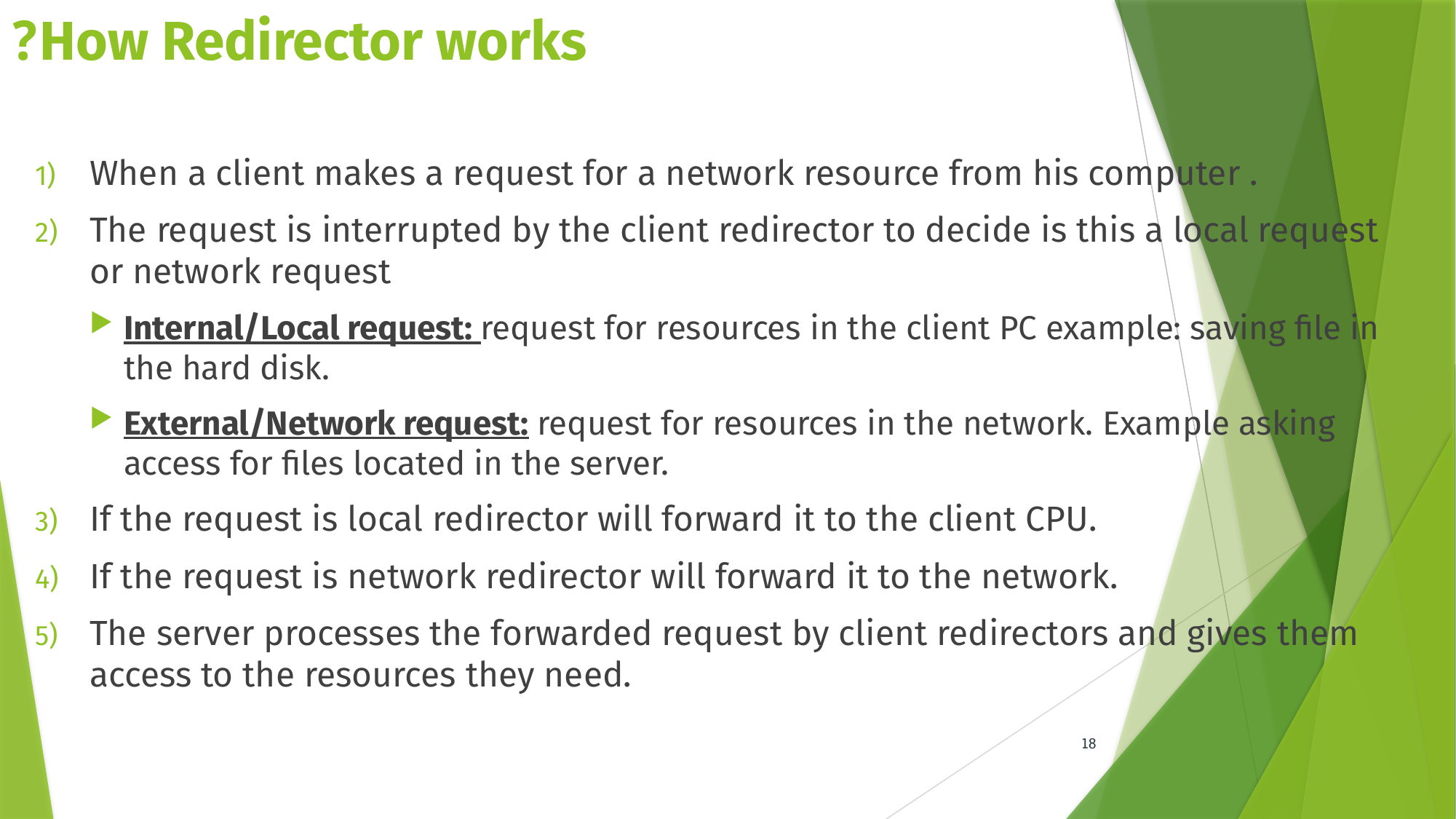

# How Redirector works?
When a client makes a request for a network resource from his computer .
The request is interrupted by the client redirector to decide is this a local request or network request
Internal/Local request: request for resources in the client PC example: saving file in the hard disk.
External/Network request: request for resources in the network. Example asking access for files located in the server.
If the request is local redirector will forward it to the client CPU.
If the request is network redirector will forward it to the network.
The server processes the forwarded request by client redirectors and gives them access to the resources they need.
18